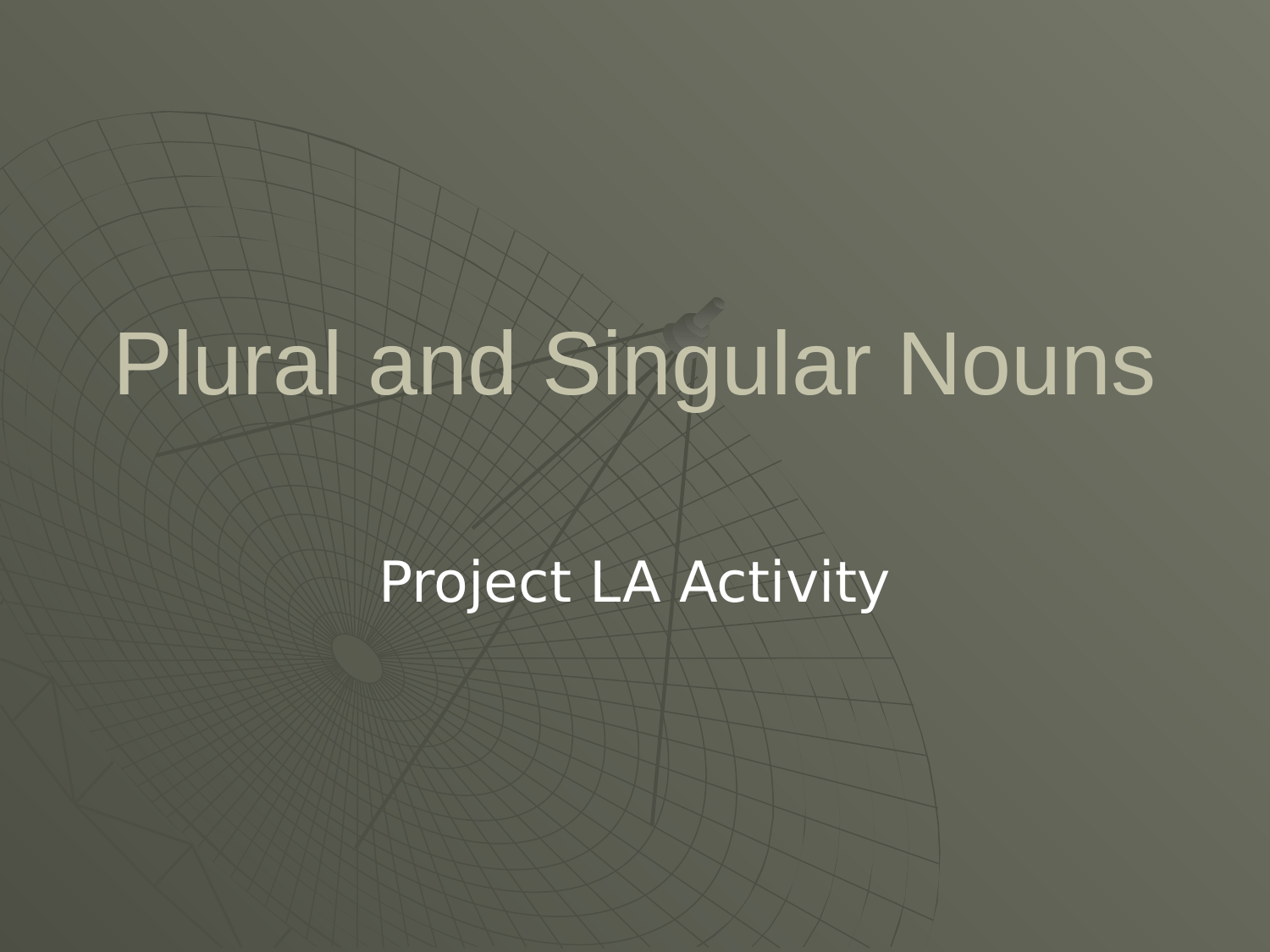

# Plural and Singular Nouns
Project LA Activity